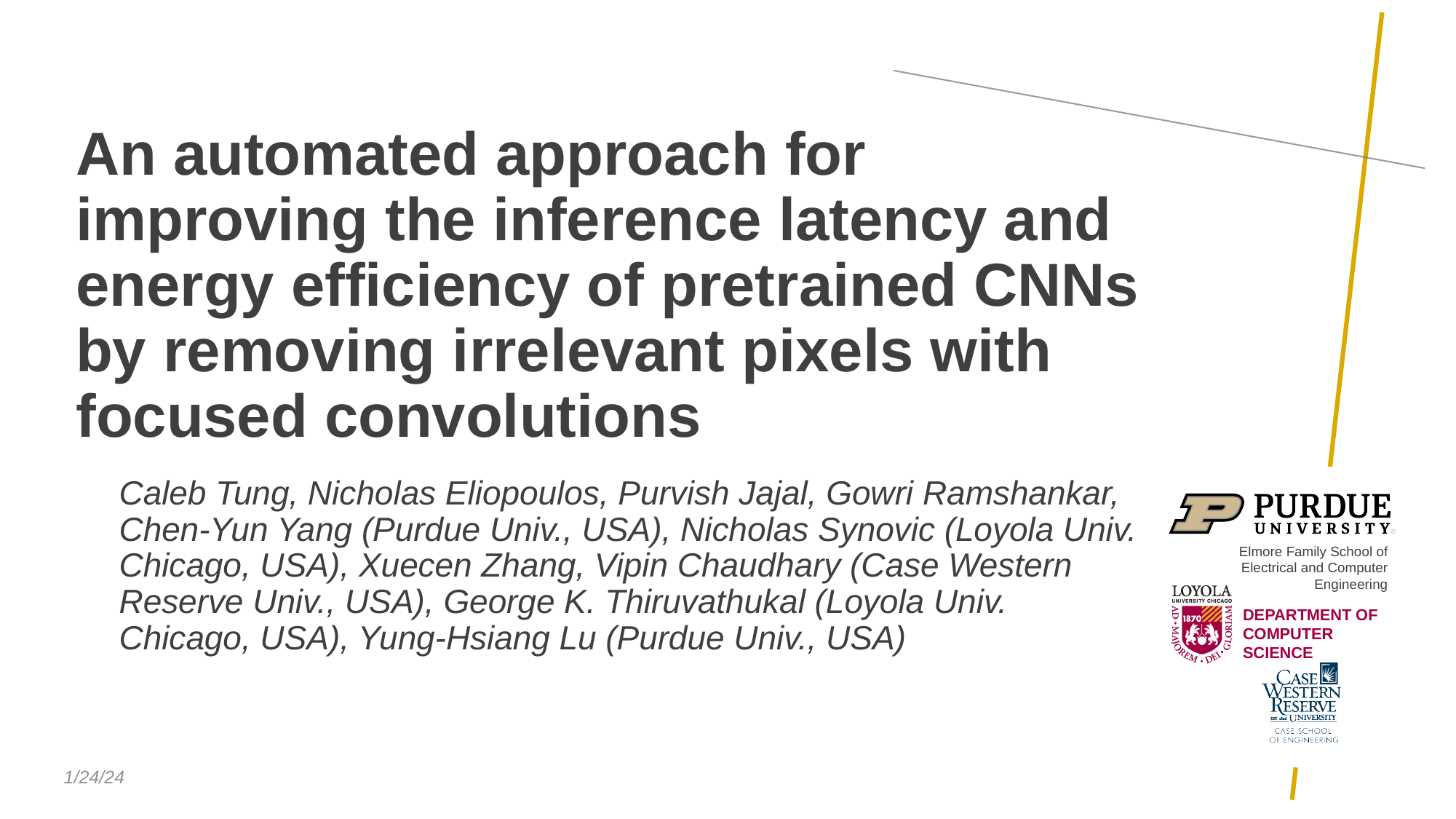

# An automated approach for improving the inference latency and energy efficiency of pretrained CNNs by removing irrelevant pixels with focused convolutions
Caleb Tung, Nicholas Eliopoulos, Purvish Jajal, Gowri Ramshankar, Chen-Yun Yang (Purdue Univ., USA), Nicholas Synovic (Loyola Univ. Chicago, USA), Xuecen Zhang, Vipin Chaudhary (Case Western Reserve Univ., USA), George K. Thiruvathukal (Loyola Univ. Chicago, USA), Yung-Hsiang Lu (Purdue Univ., USA)

1/24/24